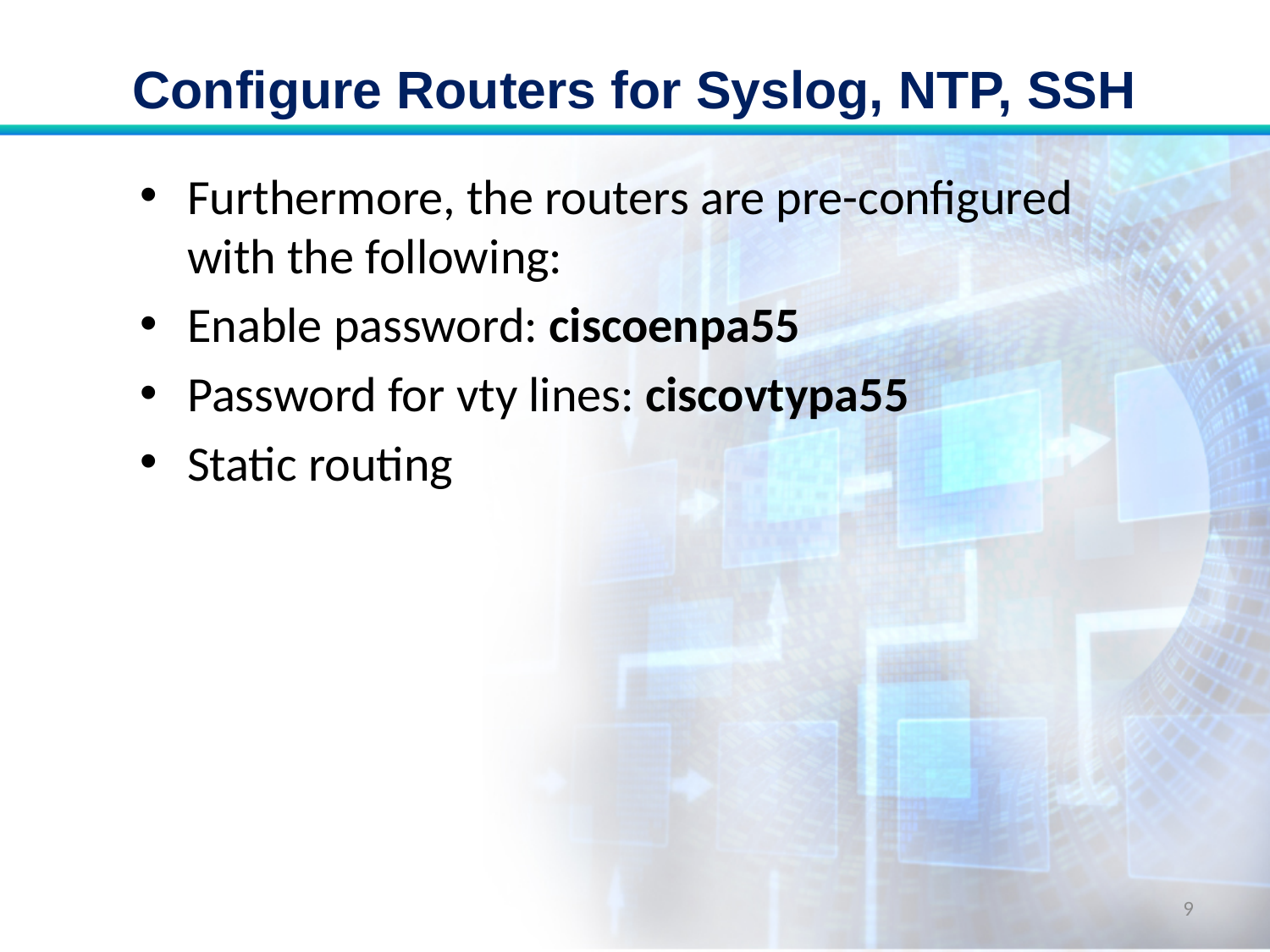

# Configure Routers for Syslog, NTP, SSH
Furthermore, the routers are pre-configured with the following:
Enable password: ciscoenpa55
Password for vty lines: ciscovtypa55
Static routing

9